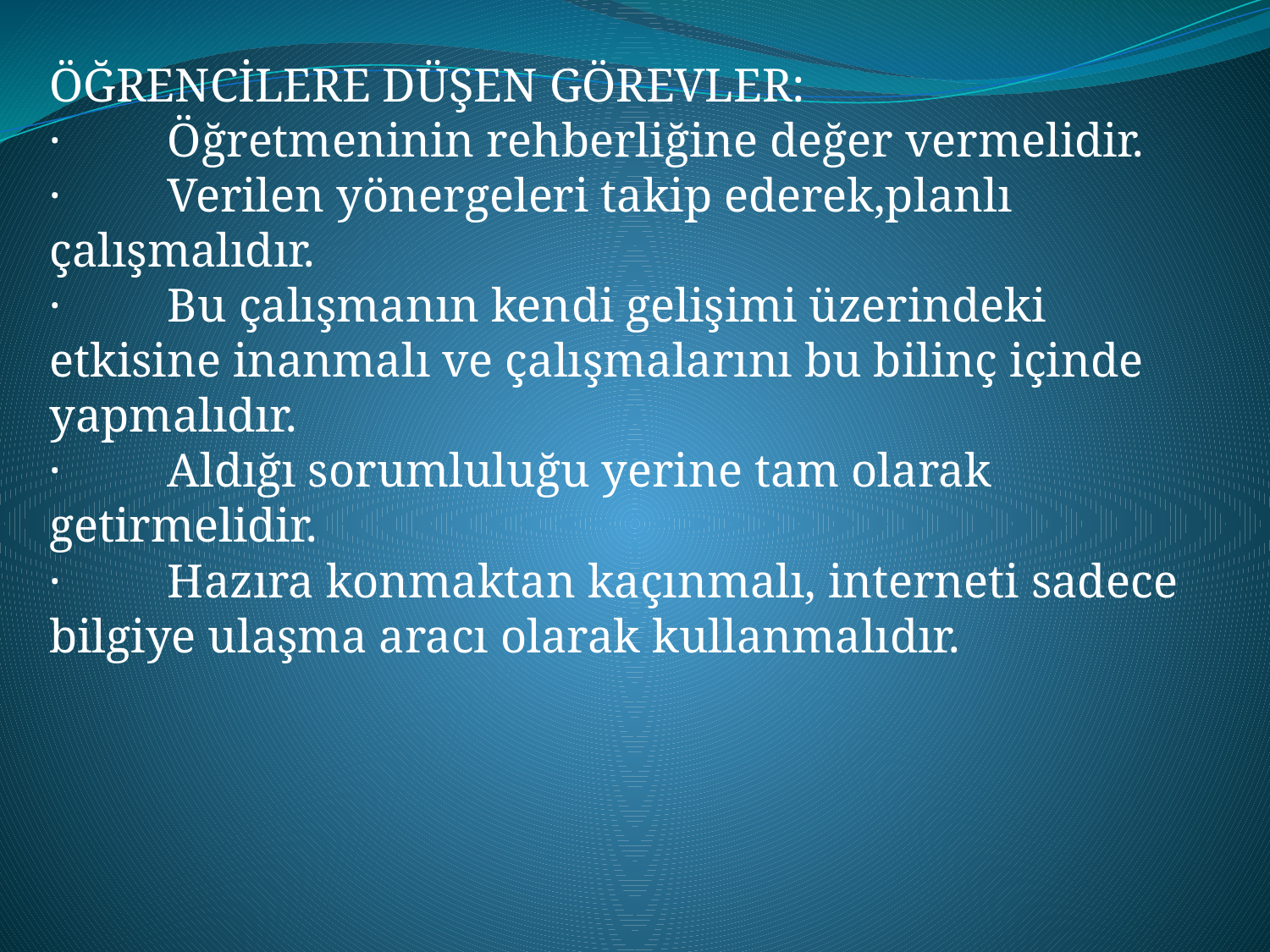

ÖĞRENCİLERE DÜŞEN GÖREVLER:
·         Öğretmeninin rehberliğine değer vermelidir.
·         Verilen yönergeleri takip ederek,planlı çalışmalıdır.
·         Bu çalışmanın kendi gelişimi üzerindeki etkisine inanmalı ve çalışmalarını bu bilinç içinde yapmalıdır.
·         Aldığı sorumluluğu yerine tam olarak getirmelidir.
·         Hazıra konmaktan kaçınmalı, interneti sadece bilgiye ulaşma aracı olarak kullanmalıdır.